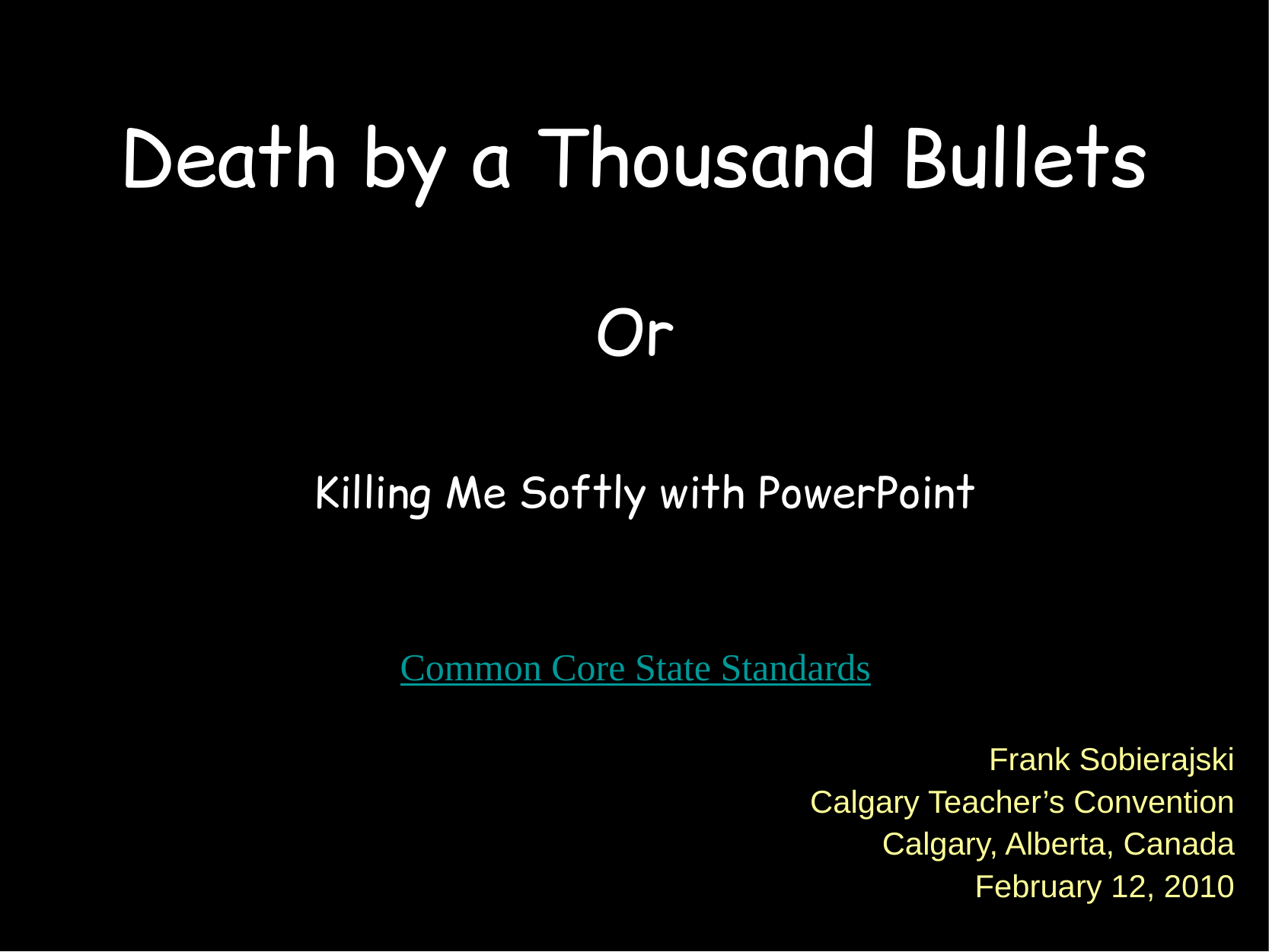

# Death by a Thousand Bullets
Or

Killing Me Softly with PowerPoint
Common Core State Standards
Frank Sobierajski
Calgary Teacher’s Convention
Calgary, Alberta, Canada
February 12, 2010